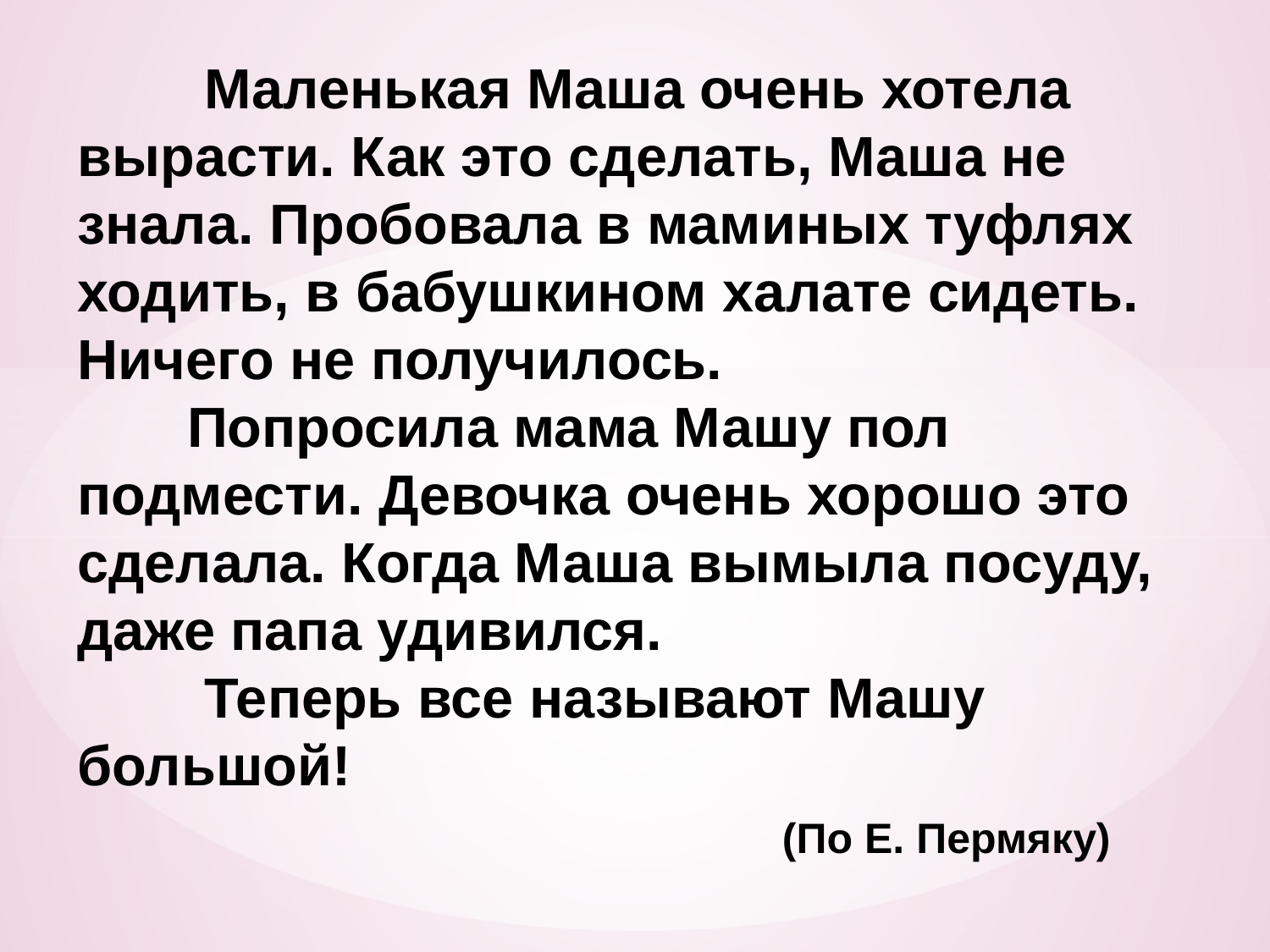

Маленькая Маша очень хотела вырасти. Как это сделать, Маша не знала. Пробовала в маминых туфлях ходить, в бабушкином ха­лате сидеть. Ничего не получилось.
       Попросила мама Машу пол подмести. Девочка очень хорошо это сделала. Когда Маша вымыла посуду, даже папа удивился.
	Теперь все называют Машу большой!
                                             (По Е. Пермяку)